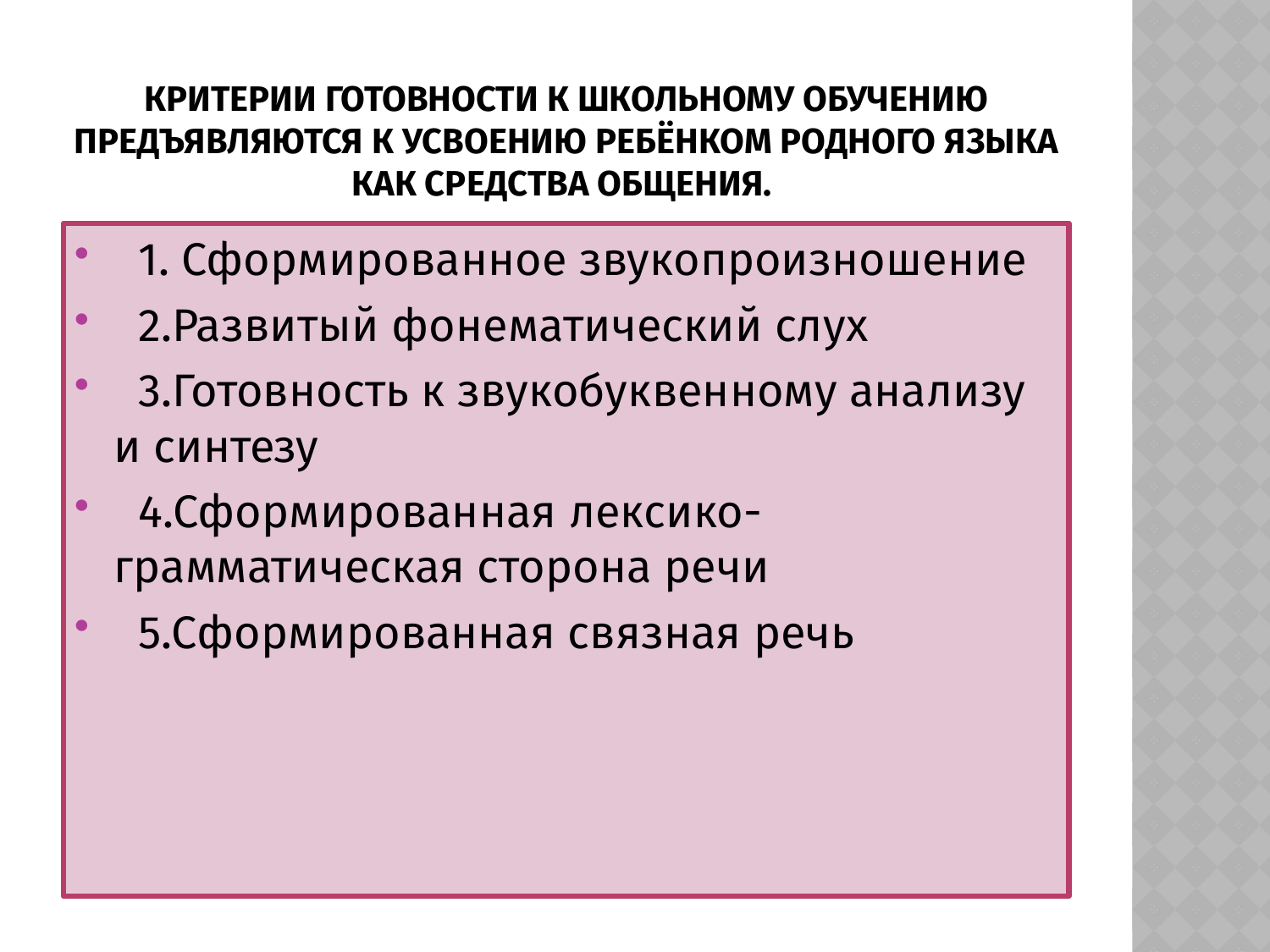

# критерии готовности к школьному обучению предъявляются к усвоению ребёнком родного языка как средства общения.
  1. Сформированное звукопроизношение
  2.Развитый фонематический слух
  3.Готовность к звукобуквенному анализу и синтезу
  4.Сформированная лексико-грамматическая сторона речи
  5.Сформированная связная речь